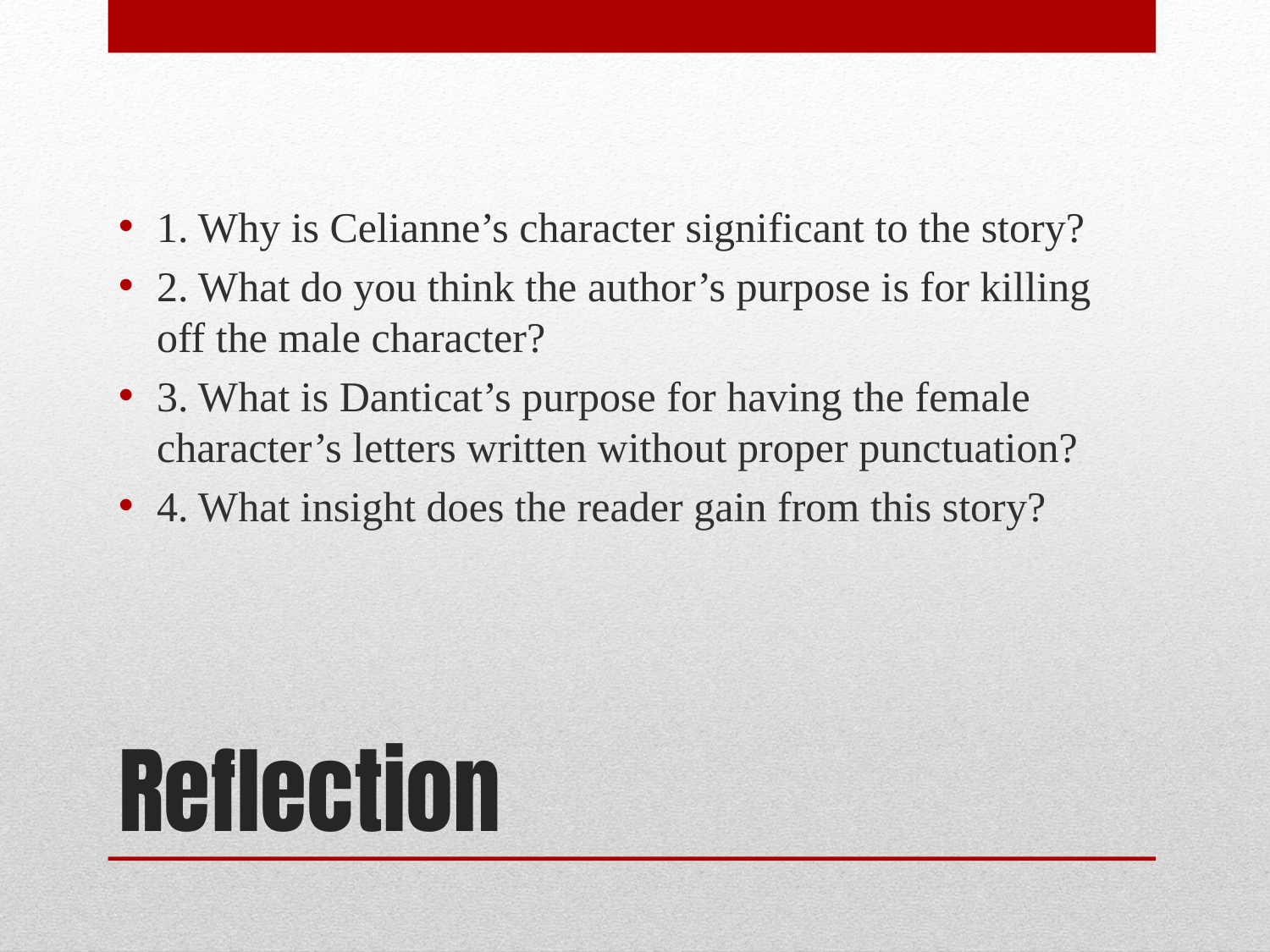

1. Why is Celianne’s character significant to the story?
2. What do you think the author’s purpose is for killing off the male character?
3. What is Danticat’s purpose for having the female character’s letters written without proper punctuation?
4. What insight does the reader gain from this story?
# Reflection